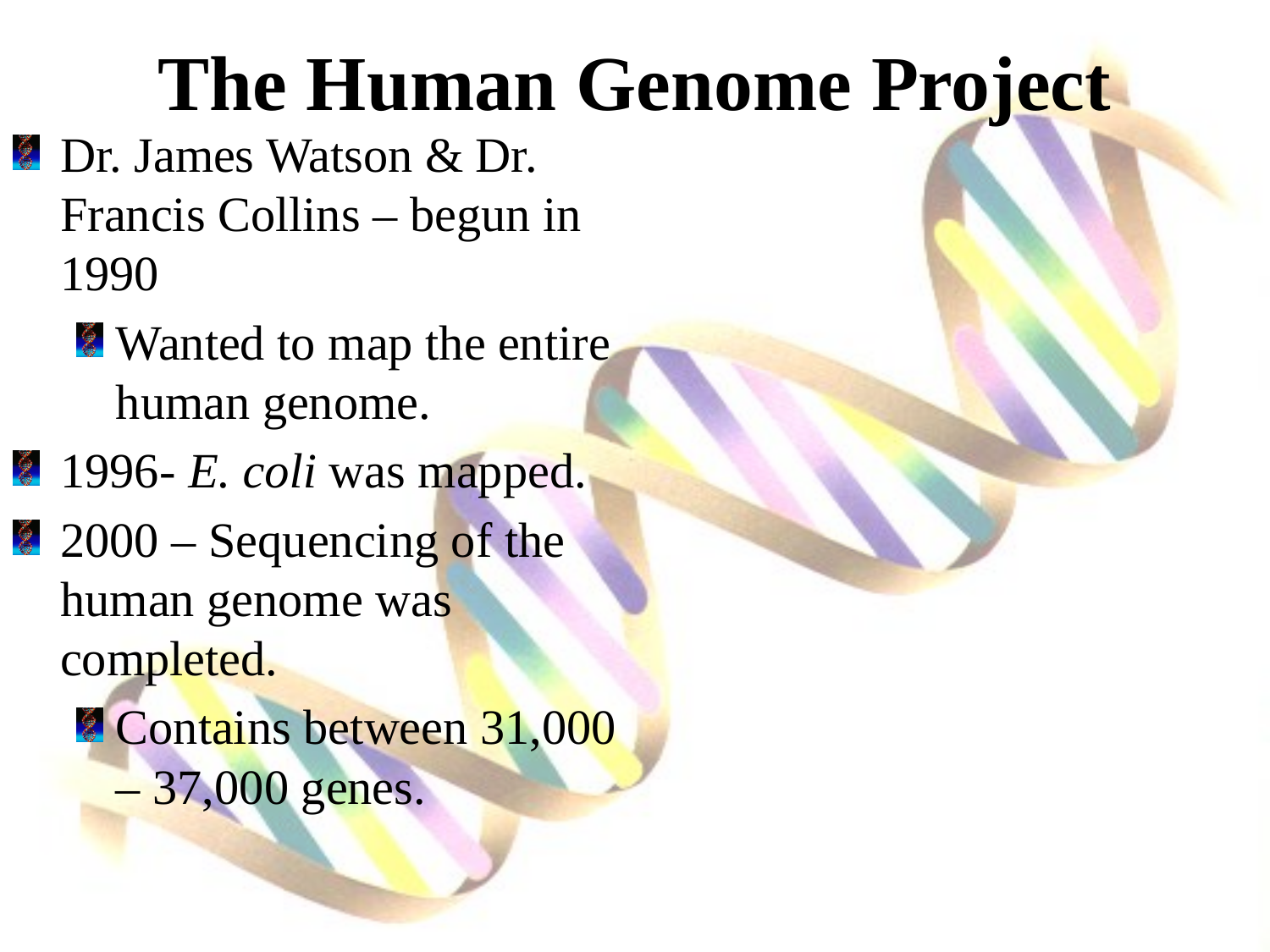

# The Human Genome Project
Dr. James Watson & Dr. Francis Collins – begun in 1990
Wanted to map the entire human genome.
1996- E. coli was mapped.
2000 – Sequencing of the human genome was completed.
Contains between 31,000 – 37,000 genes.